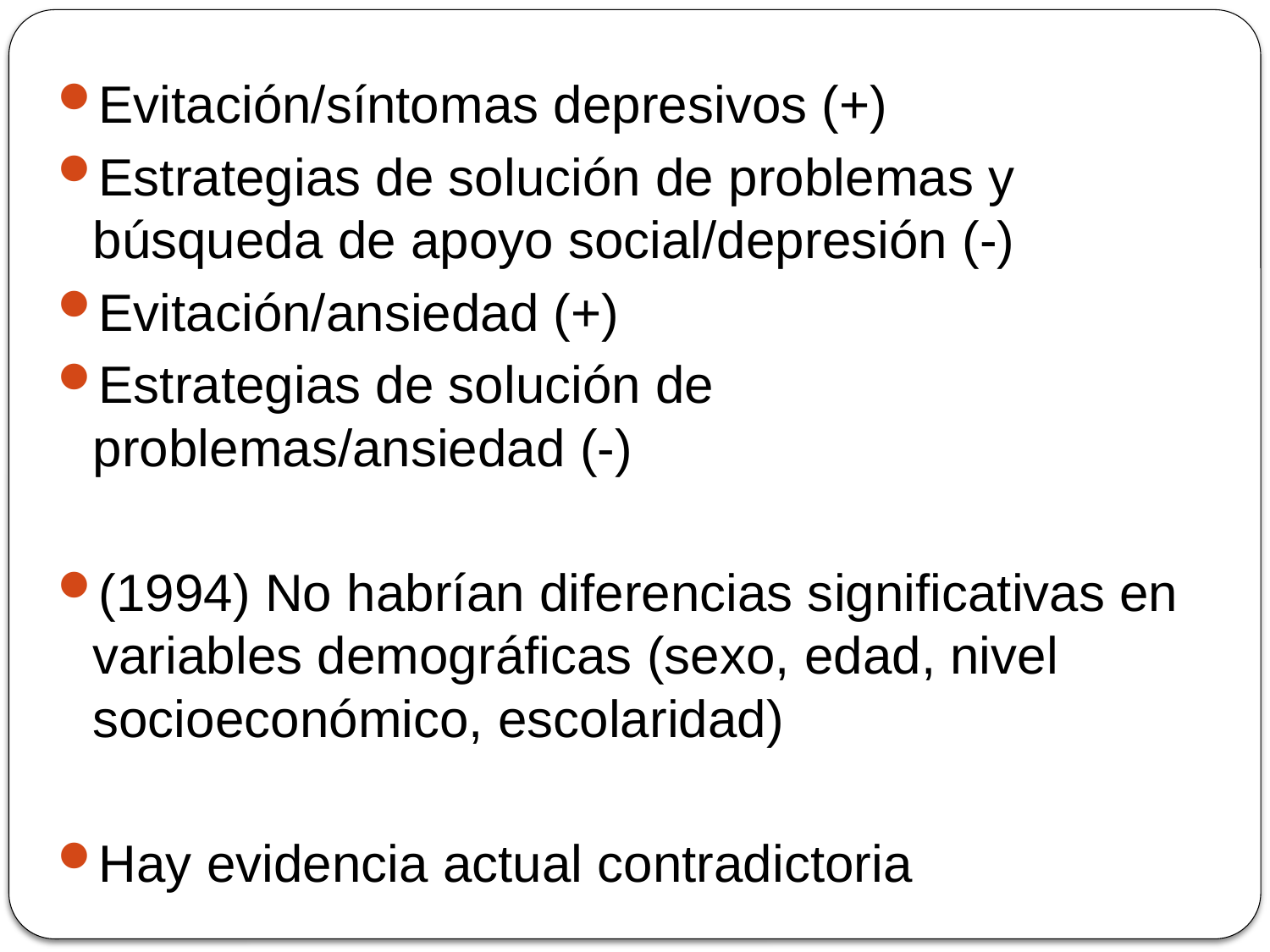

Evitación/síntomas depresivos (+)
Estrategias de solución de problemas y búsqueda de apoyo social/depresión (-)
Evitación/ansiedad (+)
Estrategias de solución de problemas/ansiedad (-)

(1994) No habrían diferencias significativas en variables demográficas (sexo, edad, nivel socioeconómico, escolaridad)

Hay evidencia actual contradictoria